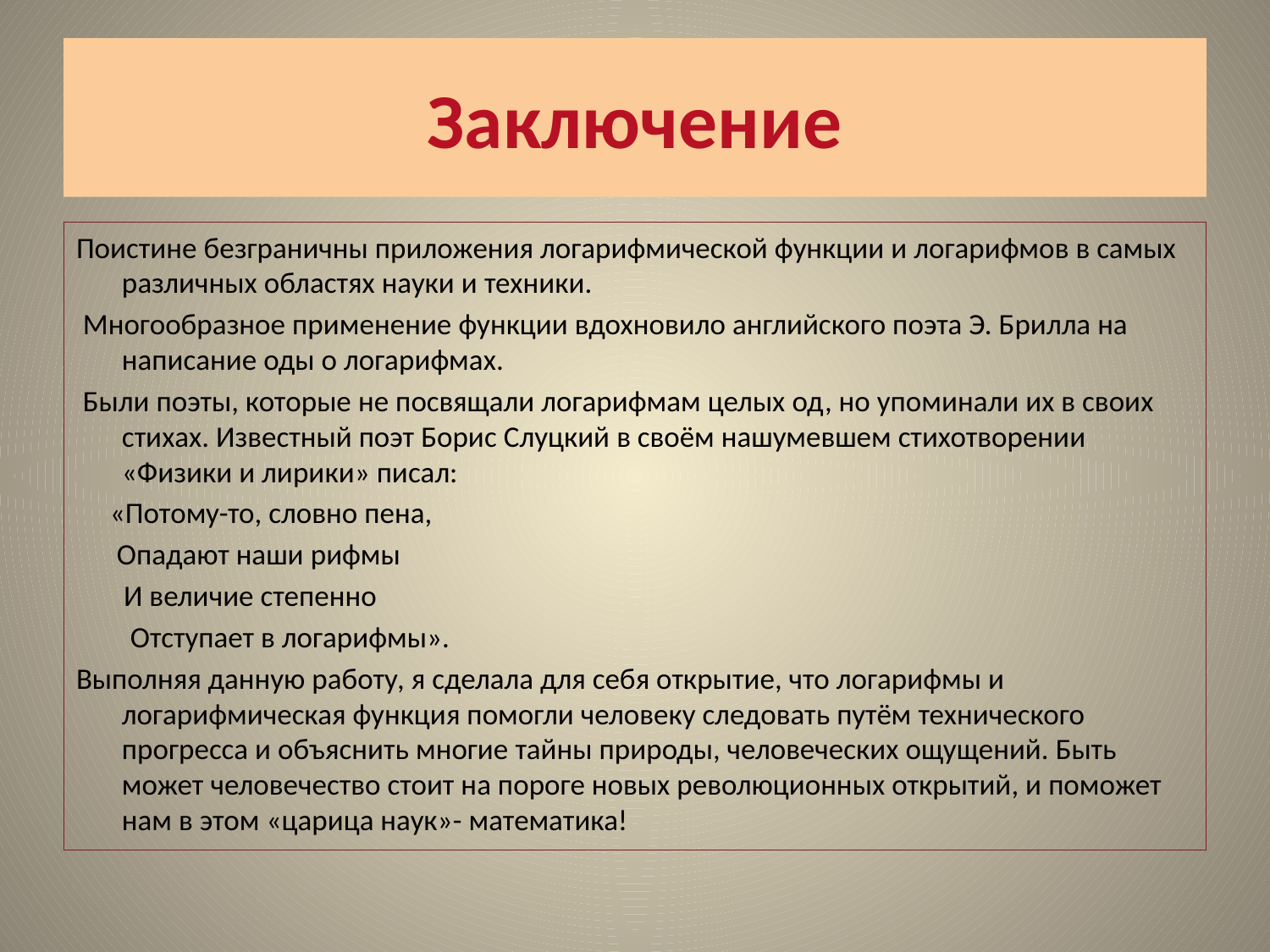

# Заключение
Поистине безграничны приложения логарифмической функции и логарифмов в самых различных областях науки и техники.
 Многообразное применение функции вдохновило английского поэта Э. Брилла на написание оды о логарифмах.
 Были поэты, которые не посвящали логарифмам целых од, но упоминали их в своих стихах. Известный поэт Борис Слуцкий в своём нашумевшем стихотворении «Физики и лирики» писал:
     «Потому-то, словно пена,
      Опадают наши рифмы
       И величие степенно
        Отступает в логарифмы».
Выполняя данную работу, я сделала для себя открытие, что логарифмы и логарифмическая функция помогли человеку следовать путём технического прогресса и объяснить многие тайны природы, человеческих ощущений. Быть может человечество стоит на пороге новых революционных открытий, и поможет нам в этом «царица наук»- математика!